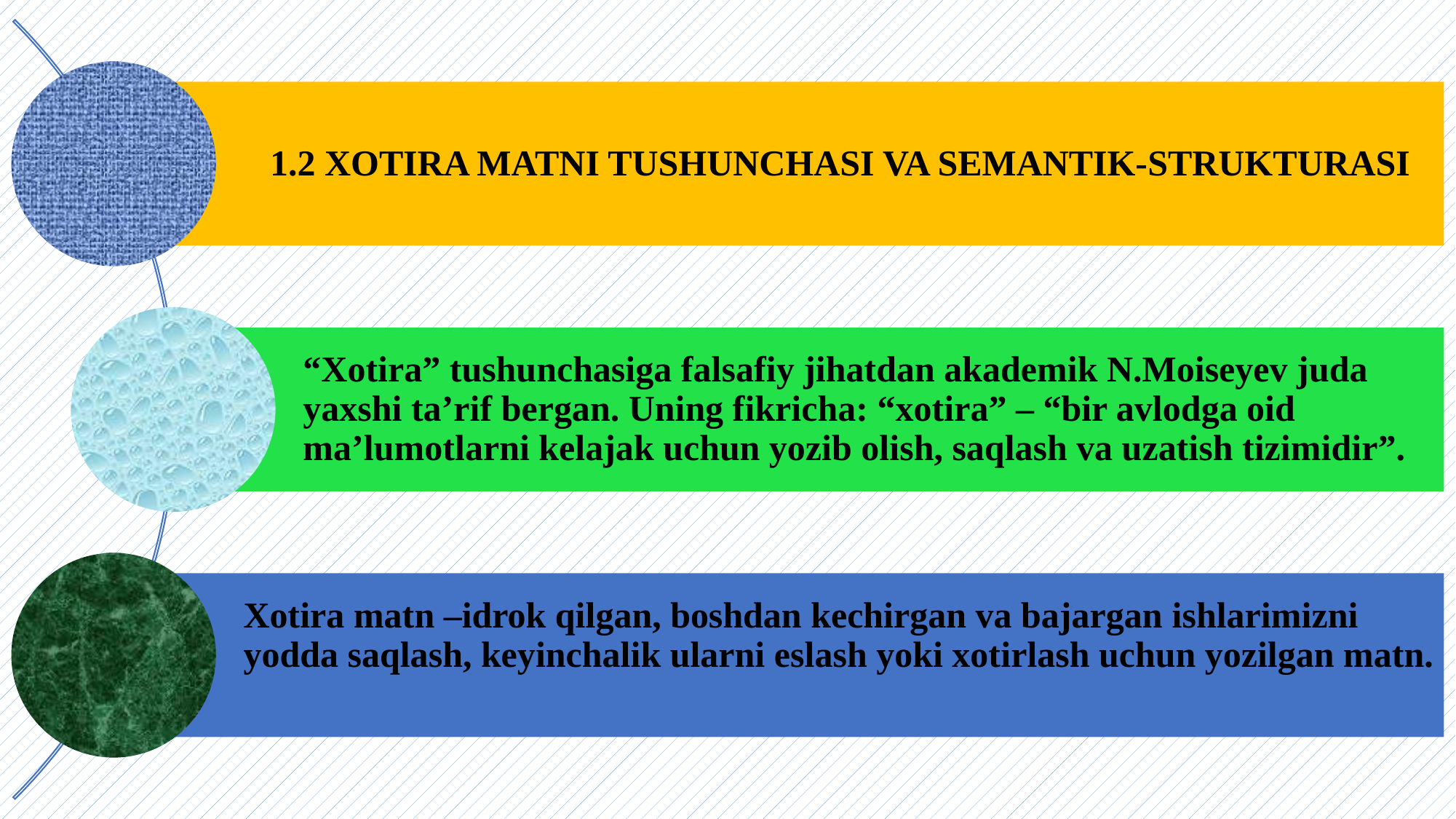

1.2 XOTIRA MATNI TUSHUNCHASI VA SEMANTIK-STRUKTURASI
“Xotira” tushunchasiga falsafiy jihatdan akademik N.Moiseyev juda yaxshi ta’rif bergan. Uning fikricha: “xotira” – “bir avlodga oid ma’lumotlarni kelajak uchun yozib olish, saqlash va uzatish tizimidir”.
Xotira matn –idrok qilgan, boshdan kechirgan va bajargan ishlarimizni yodda saqlash, keyinchalik ularni eslash yoki xotirlash uchun yozilgan matn.
#